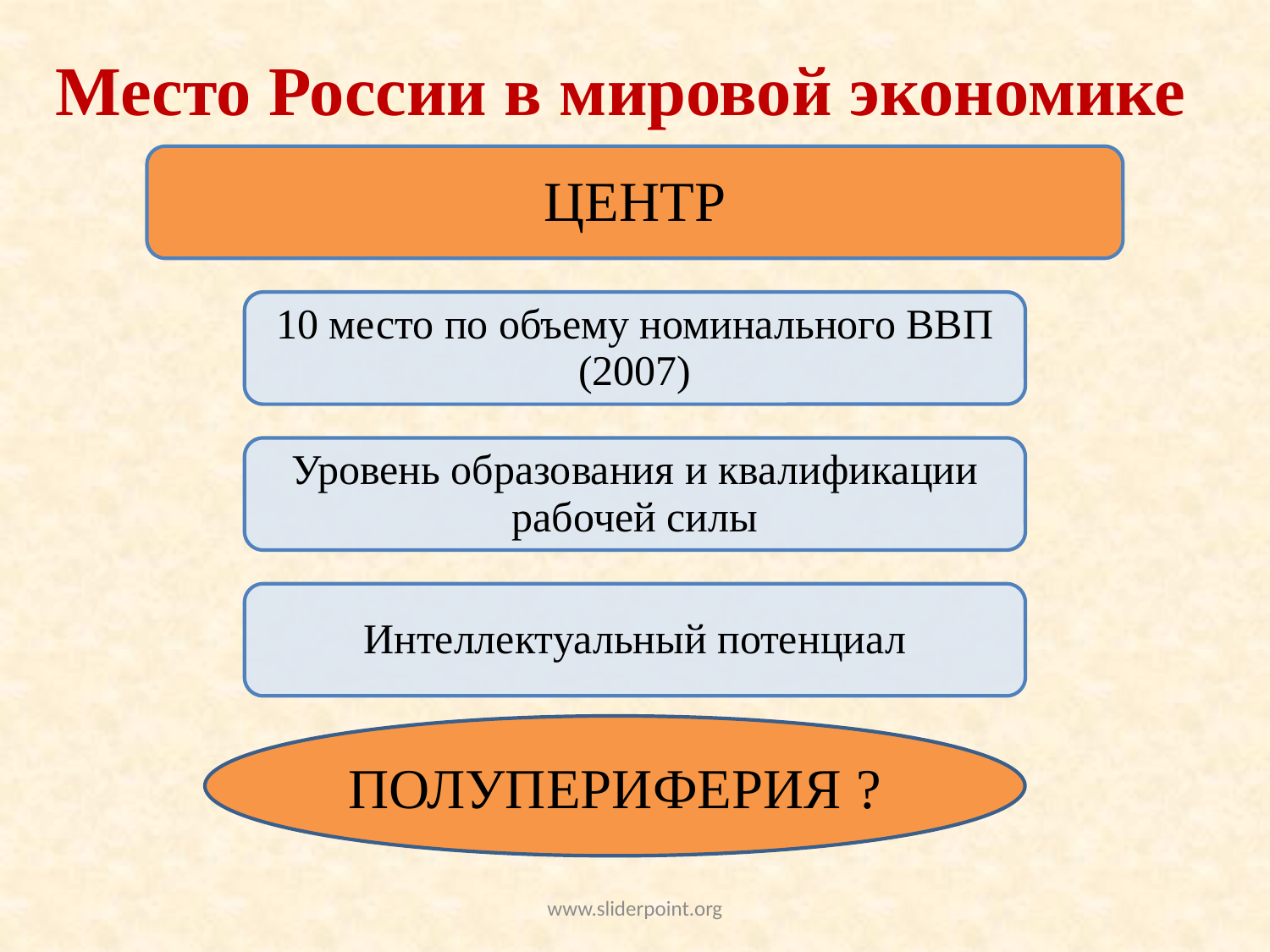

# Место России в мировой экономике
ЦЕНТР
10 место по объему номинального ВВП (2007)
Уровень образования и квалификации рабочей силы
ПЕРИФЕРИЯ
Интеллектуальный потенциал
ПОЛУПЕРИФЕРИЯ ?
www.sliderpoint.org